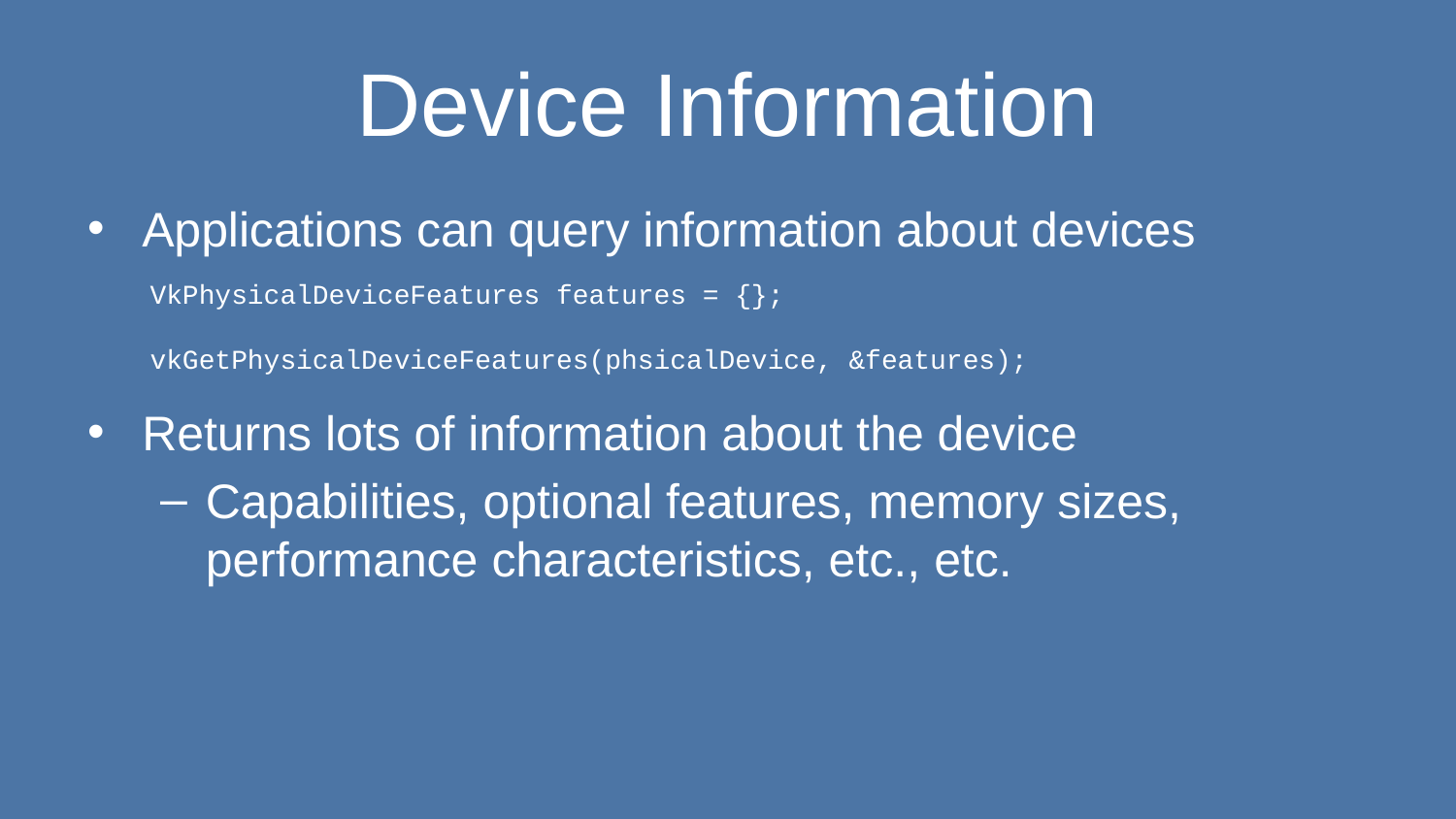

# Device Information
Applications can query information about devices

Returns lots of information about the device
Capabilities, optional features, memory sizes, performance characteristics, etc., etc.
VkPhysicalDeviceFeatures features = {};

vkGetPhysicalDeviceFeatures(phsicalDevice, &features);